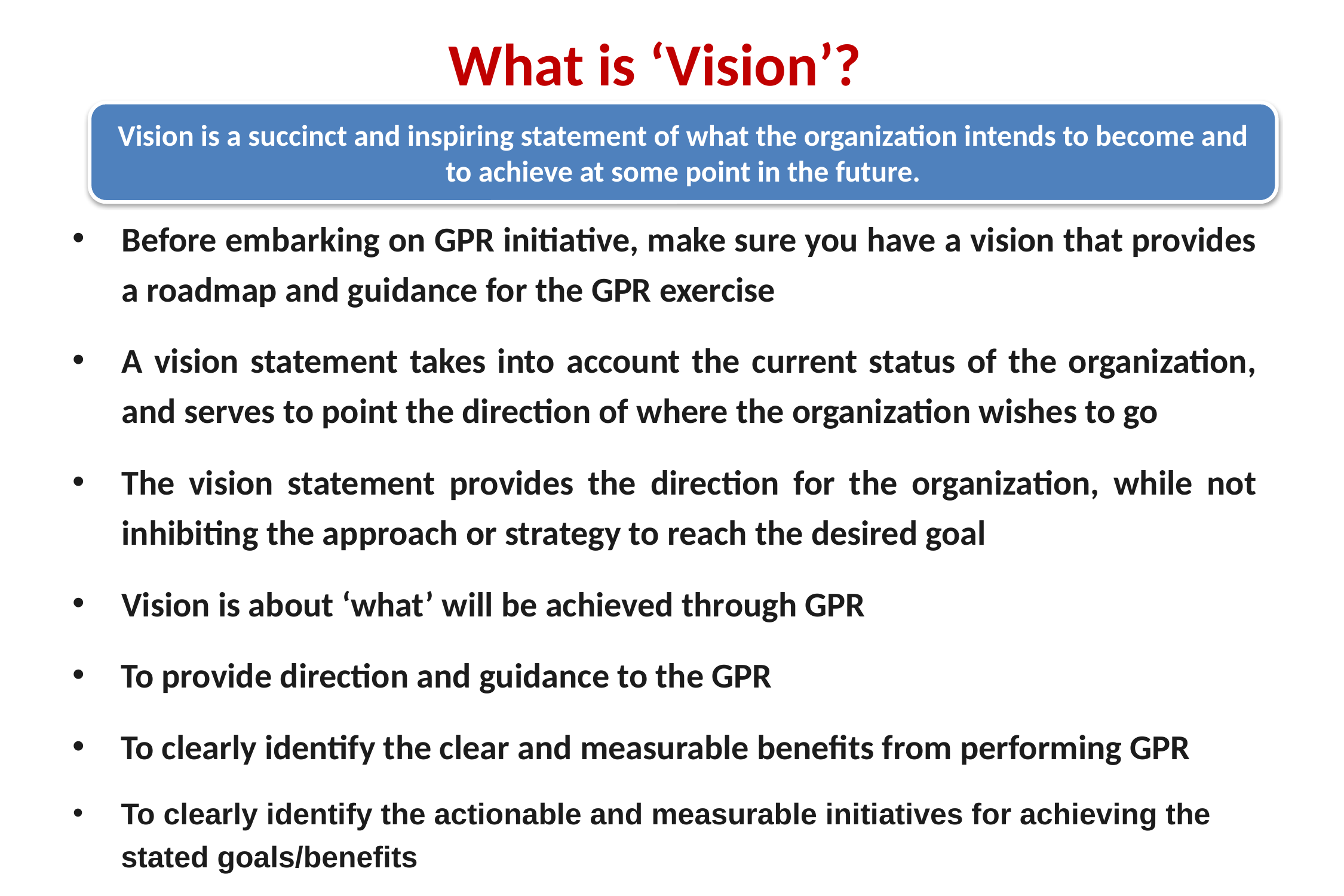

# What is ‘Vision’?
Vision is a succinct and inspiring statement of what the organization intends to become and to achieve at some point in the future.
Before embarking on GPR initiative, make sure you have a vision that provides a roadmap and guidance for the GPR exercise
A vision statement takes into account the current status of the organization, and serves to point the direction of where the organization wishes to go
The vision statement provides the direction for the organization, while not inhibiting the approach or strategy to reach the desired goal
Vision is about ‘what’ will be achieved through GPR
To provide direction and guidance to the GPR
To clearly identify the clear and measurable benefits from performing GPR
To clearly identify the actionable and measurable initiatives for achieving the stated goals/benefits